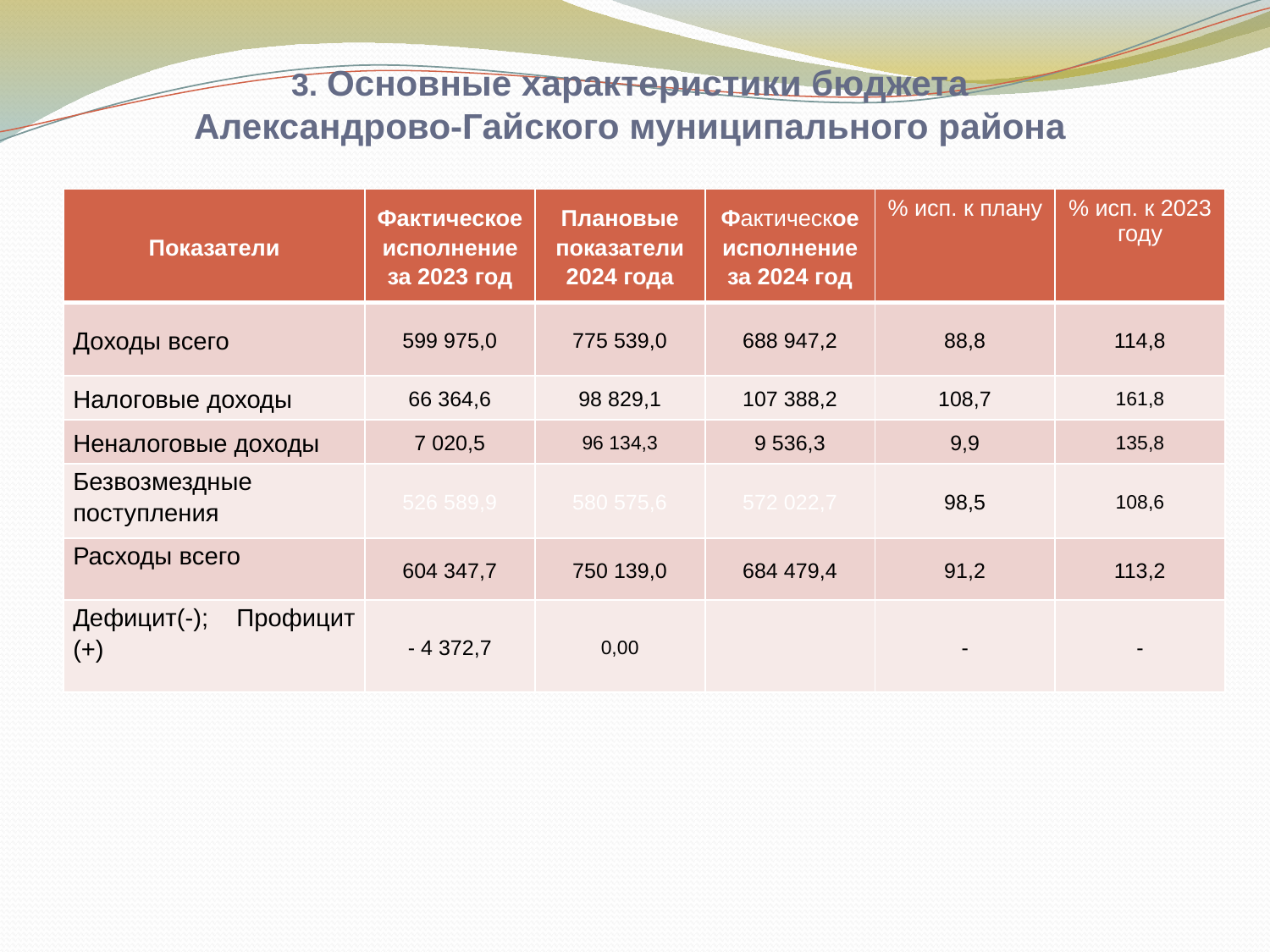

# 3. Основные характеристики бюджета Александрово-Гайского муниципального района
| Показатели | Фактическое исполнение за 2023 год | Плановые показатели 2024 года | Фактическое исполнение за 2024 год | % исп. к плану | % исп. к 2023 году |
| --- | --- | --- | --- | --- | --- |
| Доходы всего | 599 975,0 | 775 539,0 | 688 947,2 | 88,8 | 114,8 |
| Налоговые доходы | 66 364,6 | 98 829,1 | 107 388,2 | 108,7 | 161,8 |
| Неналоговые доходы | 7 020,5 | 96 134,3 | 9 536,3 | 9,9 | 135,8 |
| Безвозмездные поступления | 526 589,9 | 580 575,6 | 572 022,7 | 98,5 | 108,6 |
| Расходы всего | 604 347,7 | 750 139,0 | 684 479,4 | 91,2 | 113,2 |
| Дефицит(-); Профицит (+) | - 4 372,7 | 0,00 |  | - | - |